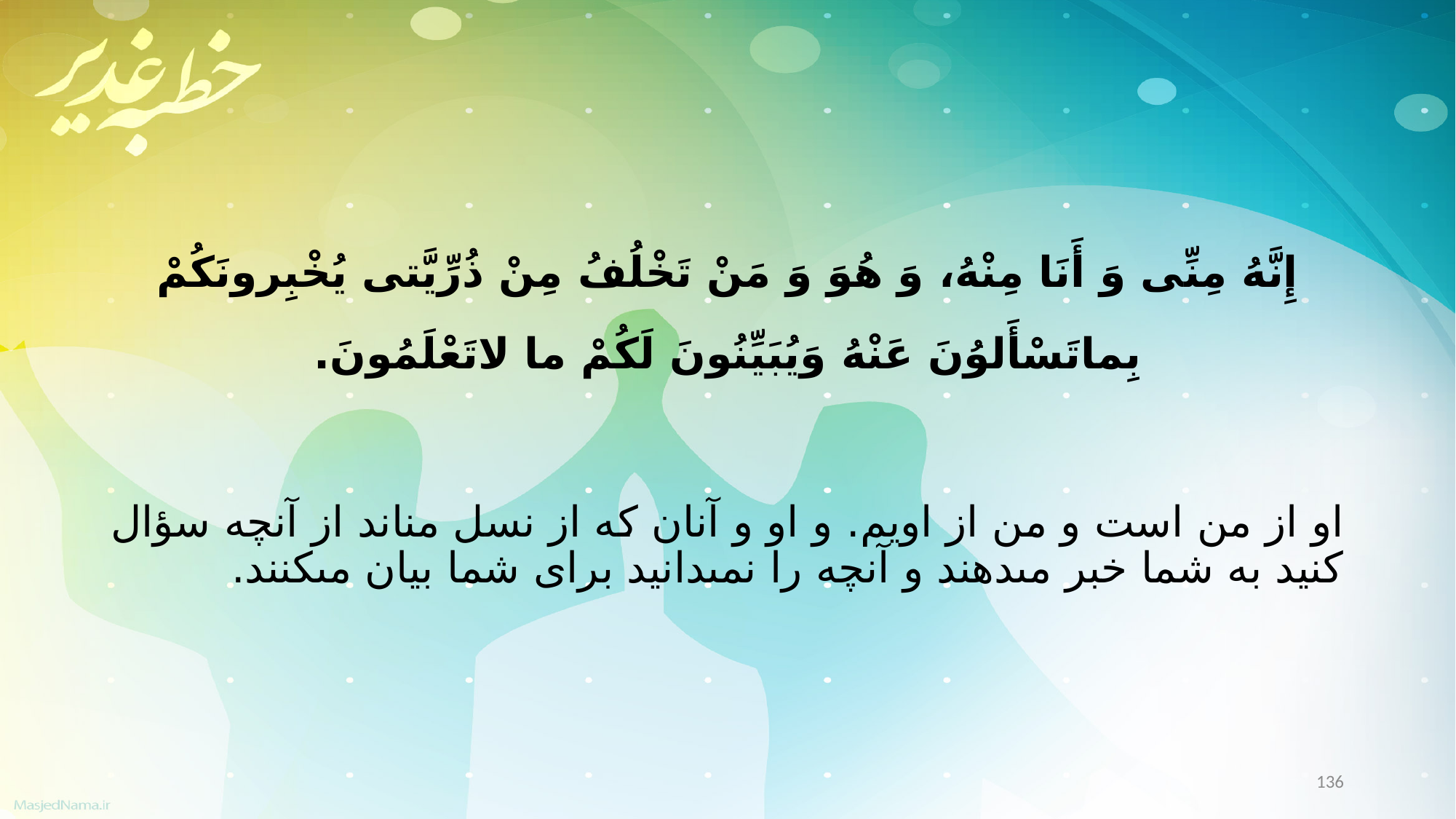

إِنَّهُ مِنِّی وَ أَنَا مِنْهُ، وَ هُوَ وَ مَنْ تَخْلُفُ مِنْ ذُرِّیَّتی یُخْبِرونَکُمْ بِماتَسْأَلوُنَ عَنْهُ وَیُبَیِّنُونَ لَکُمْ ما لاتَعْلَمُونَ.
او از من است و من از اویم. و او و آنان که از نسل من‏اند از آنچه سؤال کنید به شما خبر مى‏دهند و آنچه را نمى‏دانید براى شما بیان مى‏کنند.
136